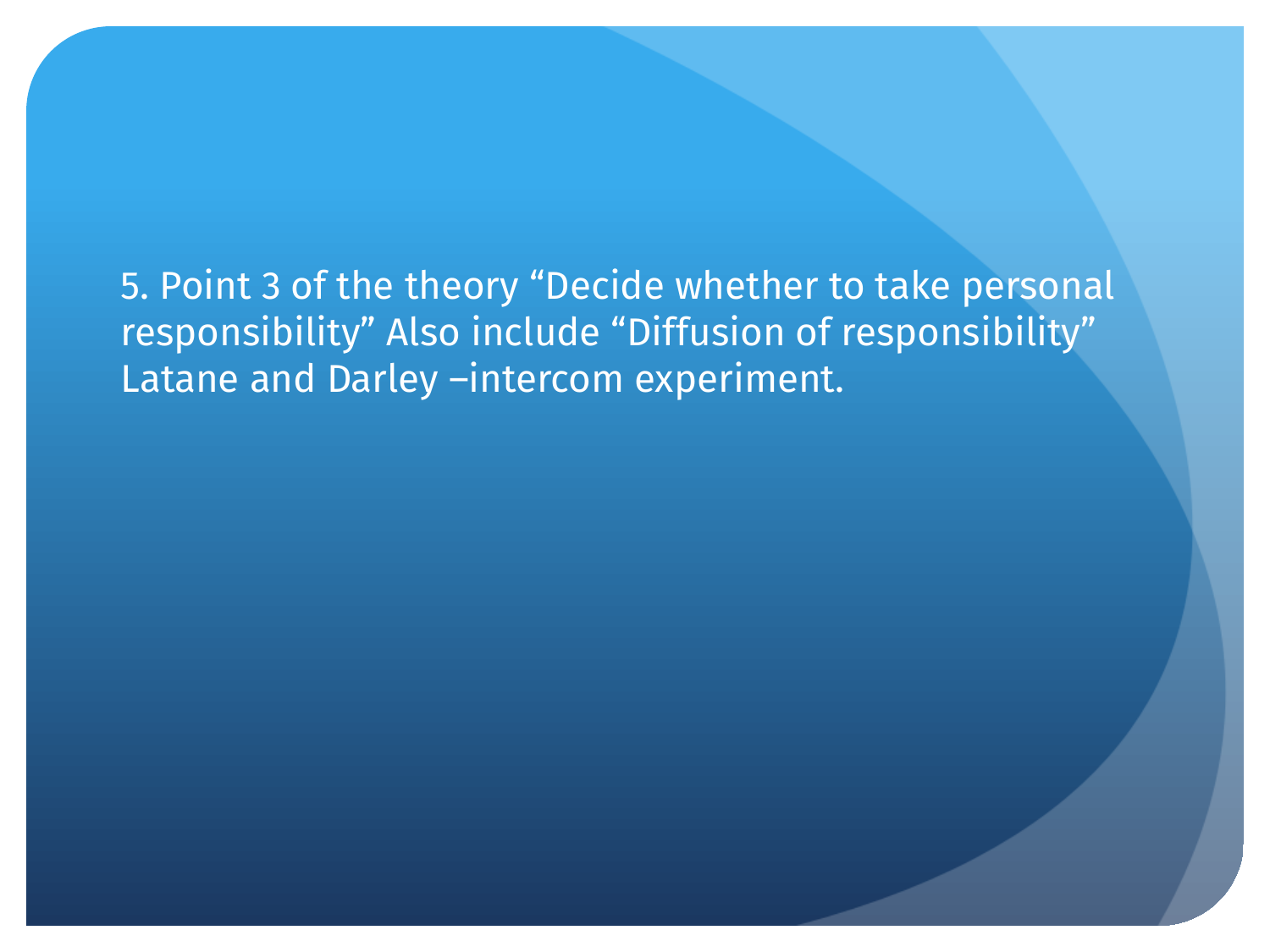

5. Point 3 of the theory “Decide whether to take personal responsibility” Also include “Diffusion of responsibility” Latane and Darley –intercom experiment.